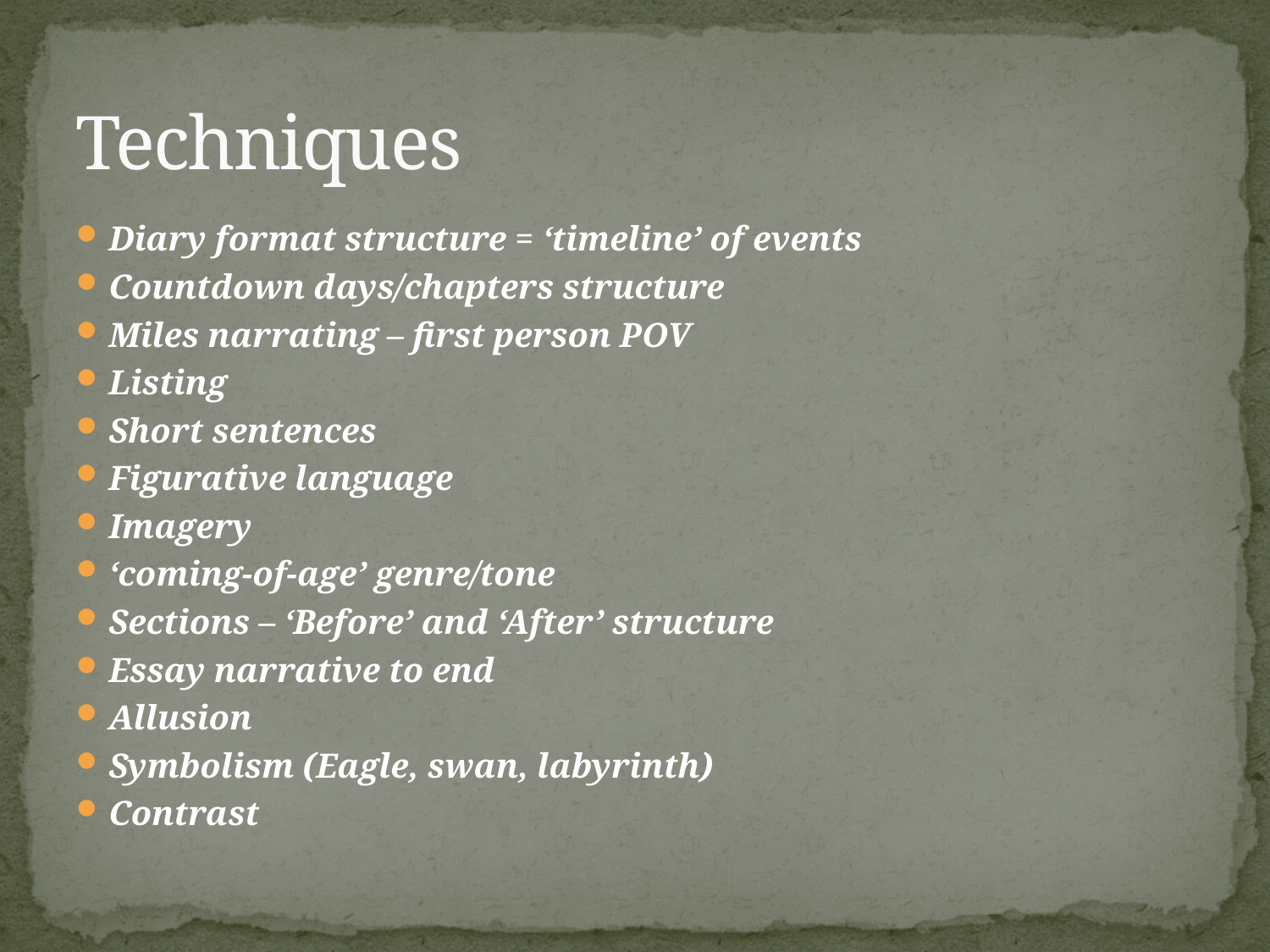

# Techniques
Diary format structure = ‘timeline’ of events
Countdown days/chapters structure
Miles narrating – first person POV
Listing
Short sentences
Figurative language
Imagery
‘coming-of-age’ genre/tone
Sections – ‘Before’ and ‘After’ structure
Essay narrative to end
Allusion
Symbolism (Eagle, swan, labyrinth)
Contrast